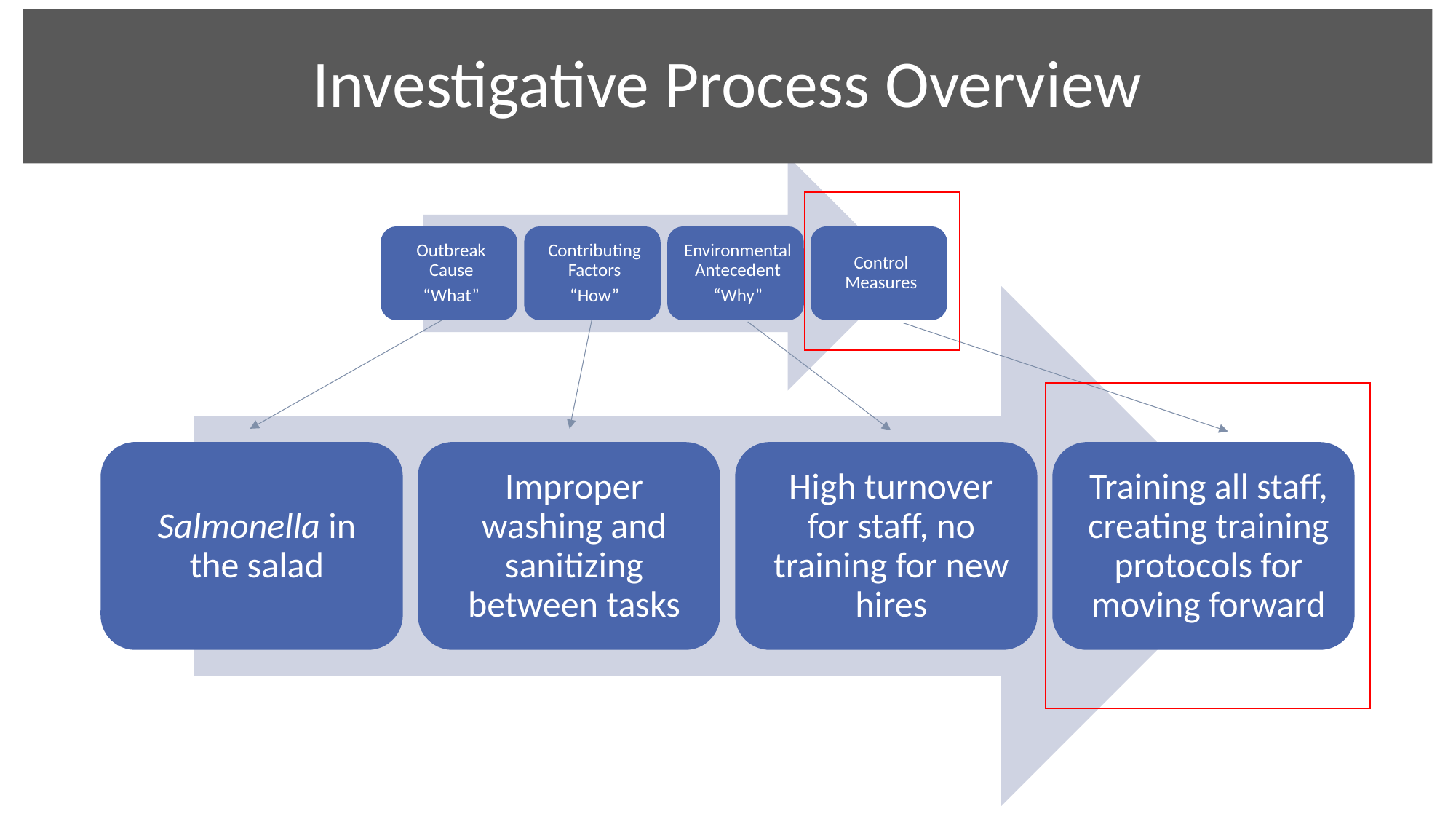

Investigative Process Overview
Outbreak Cause
“What”
Contributing Factors
“How”
Environmental Antecedent
“Why”
Control Measures

Salmonella in the salad
Improper washing and sanitizing between tasks
High turnover for staff, no training for new hires
Training all staff, creating training protocols for moving forward